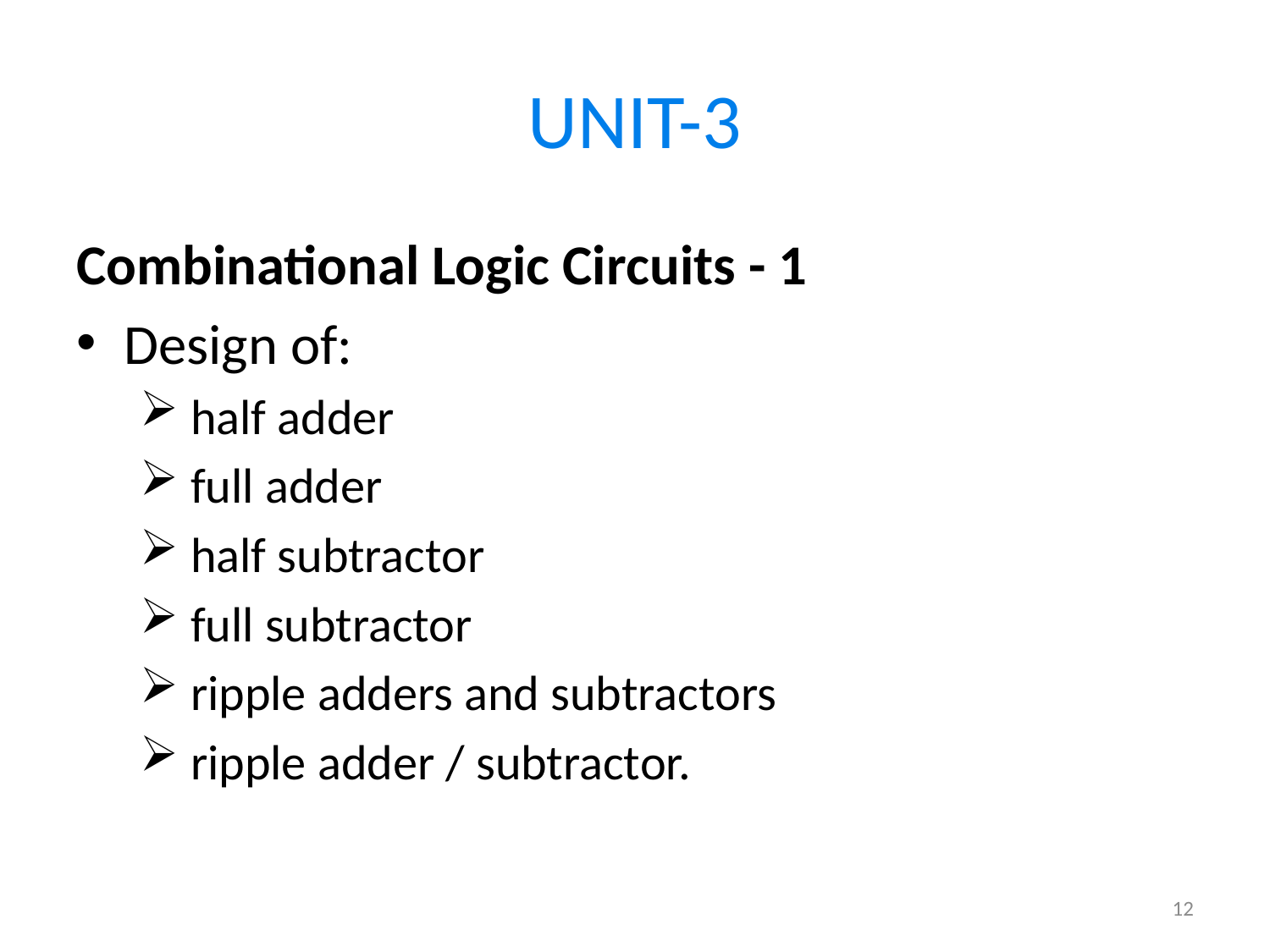

# UNIT-3
Combinational Logic Circuits - 1
Design of:
 half adder
 full adder
 half subtractor
 full subtractor
 ripple adders and subtractors
 ripple adder / subtractor.
12